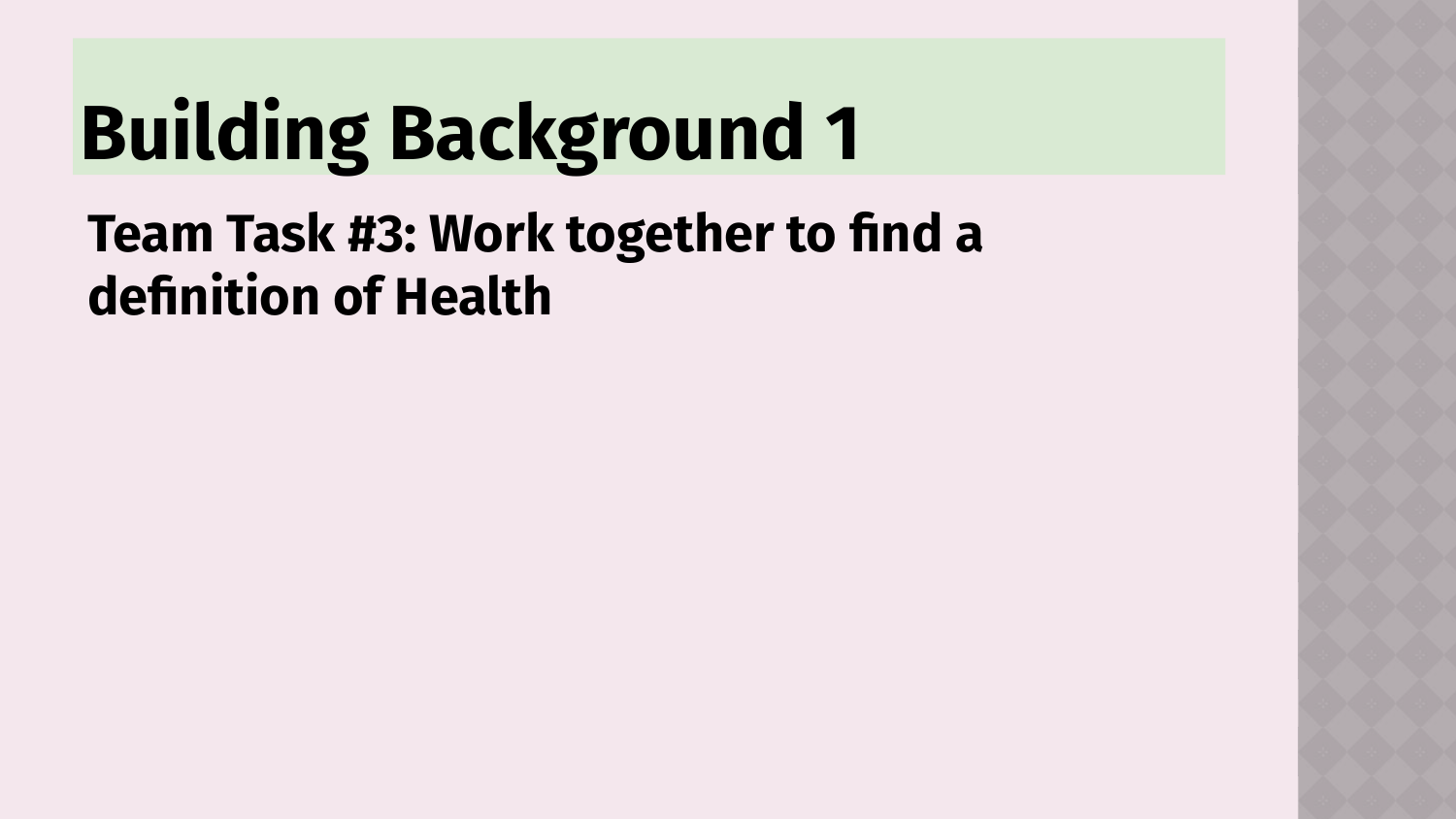

# Building Background 1
Team Task #3: Work together to find a definition of Health